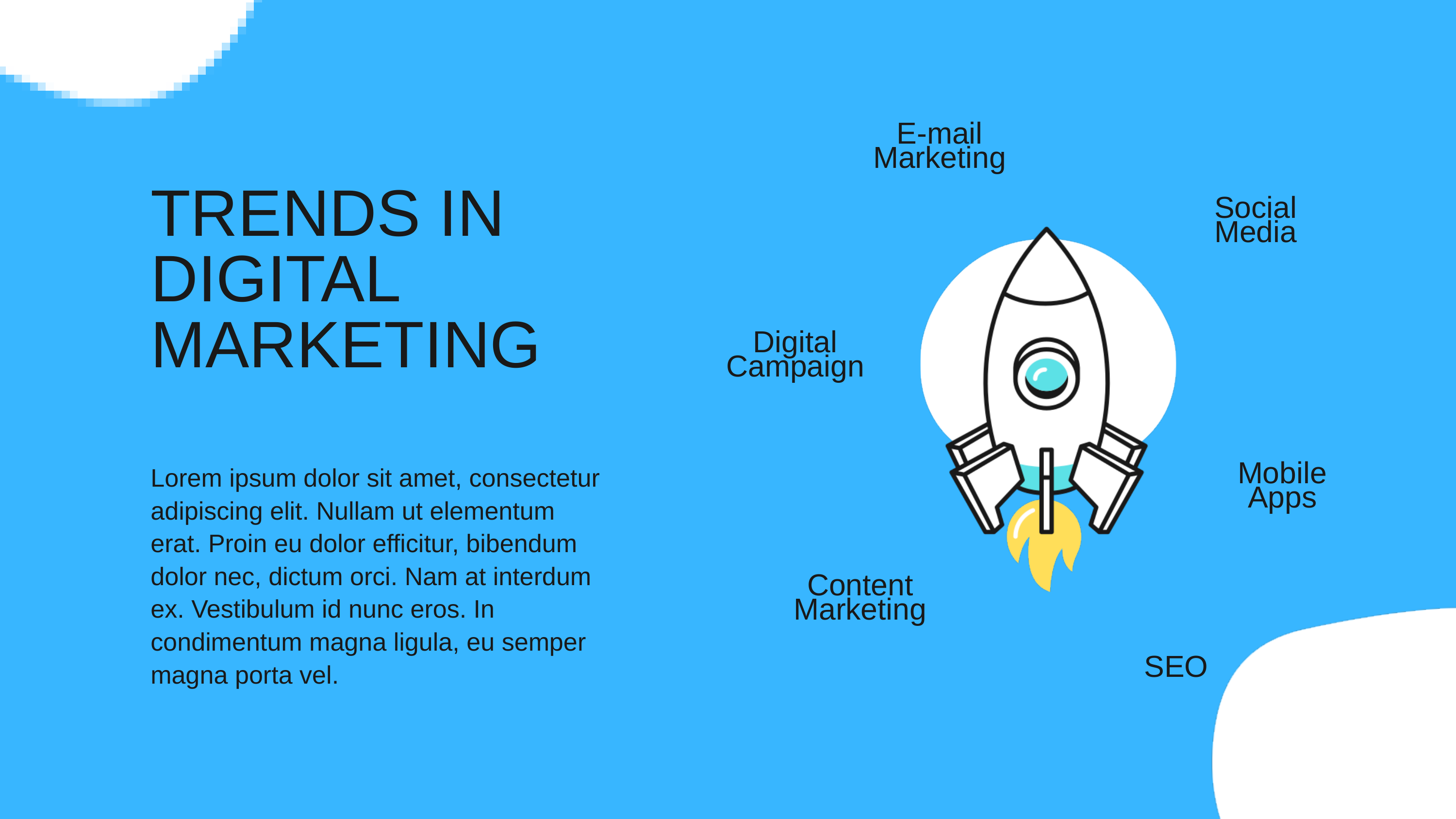

E-mail
Marketing
TRENDS IN
DIGITAL MARKETING
Social
Media

Digital
Campaign
Lorem ipsum dolor sit amet, consectetur adipiscing elit. Nullam ut elementum erat. Proin eu dolor efficitur, bibendum dolor nec, dictum orci. Nam at interdum ex. Vestibulum id nunc eros. In condimentum magna ligula, eu semper magna porta vel.
Mobile
Apps
Content
Marketing

SEO